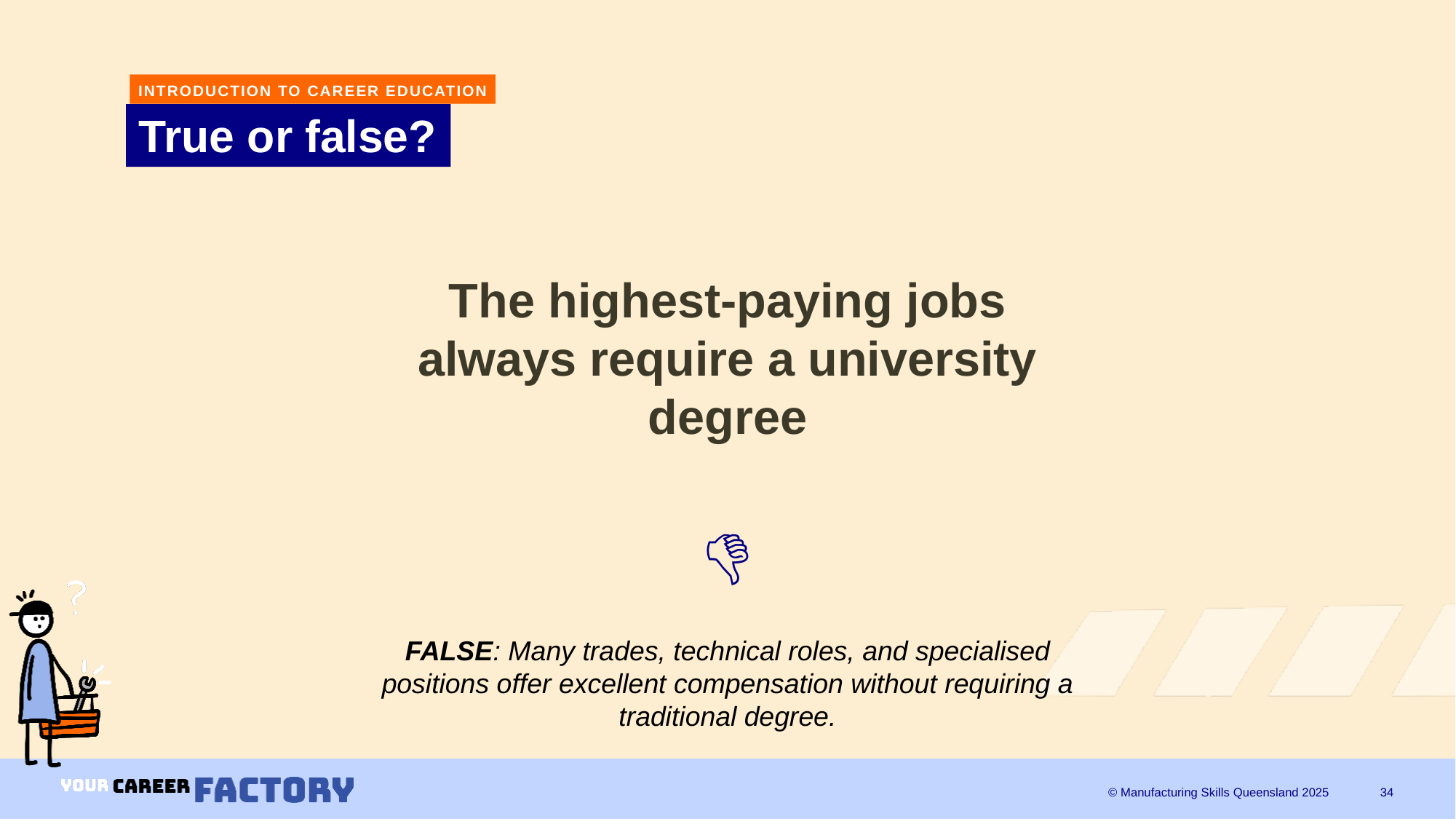

INTRODUCTION TO CAREER EDUCATION
# True or false?
The highest-paying jobs always require a university degree

👎

FALSE: Many trades, technical roles, and specialised positions offer excellent compensation without requiring a traditional degree.